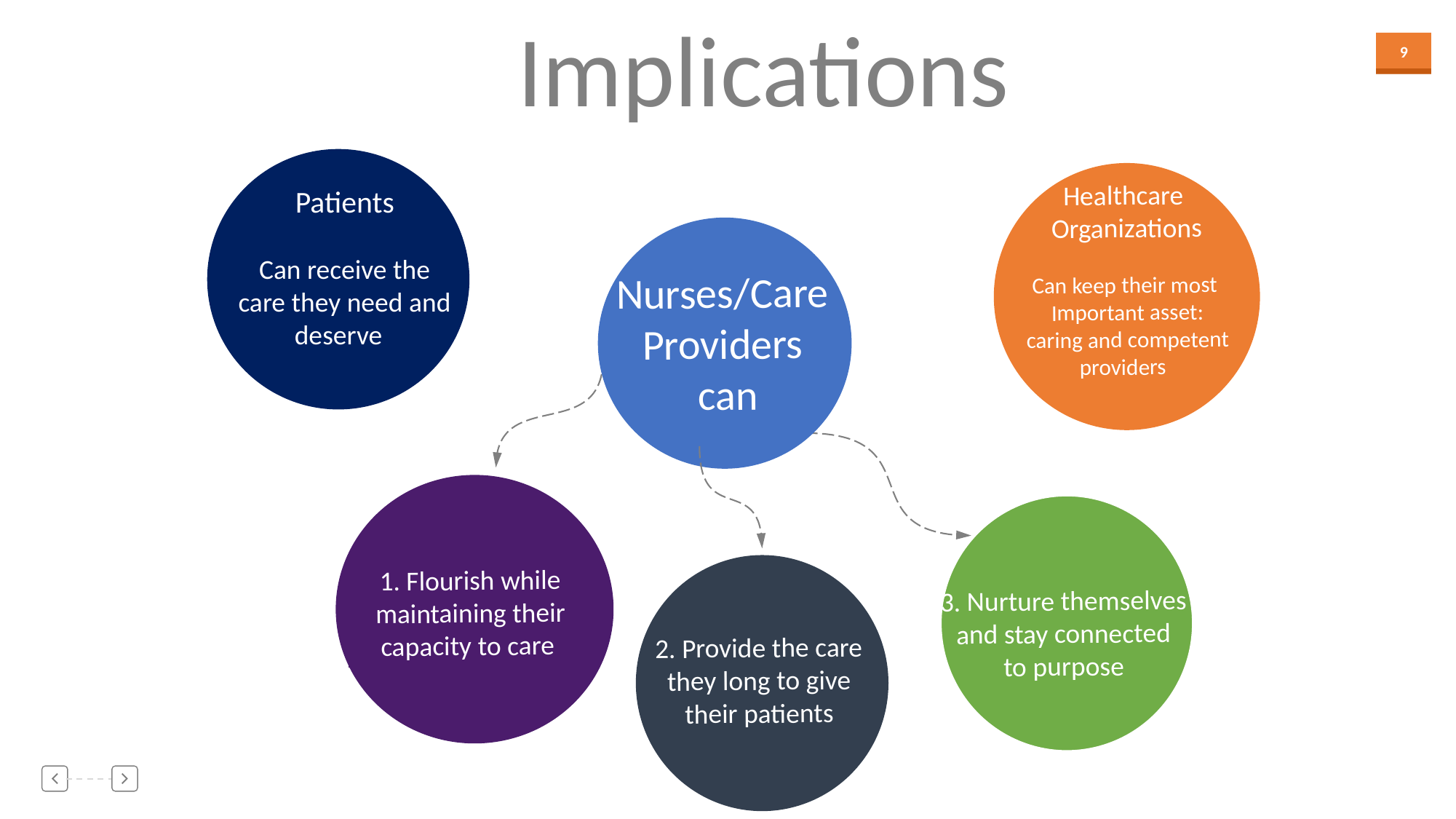

Implications

Healthcare
Organizations

Can keep their most
Important asset:
caring and competent
providers
Patients

Can receive the care they need and deserve

Nurses/Care
Providers
can

1. Flourish while maintaining their capacity to care

3. Nurture themselves
and stay connected
to purpose

2. Provide the care
they long to give
their patients